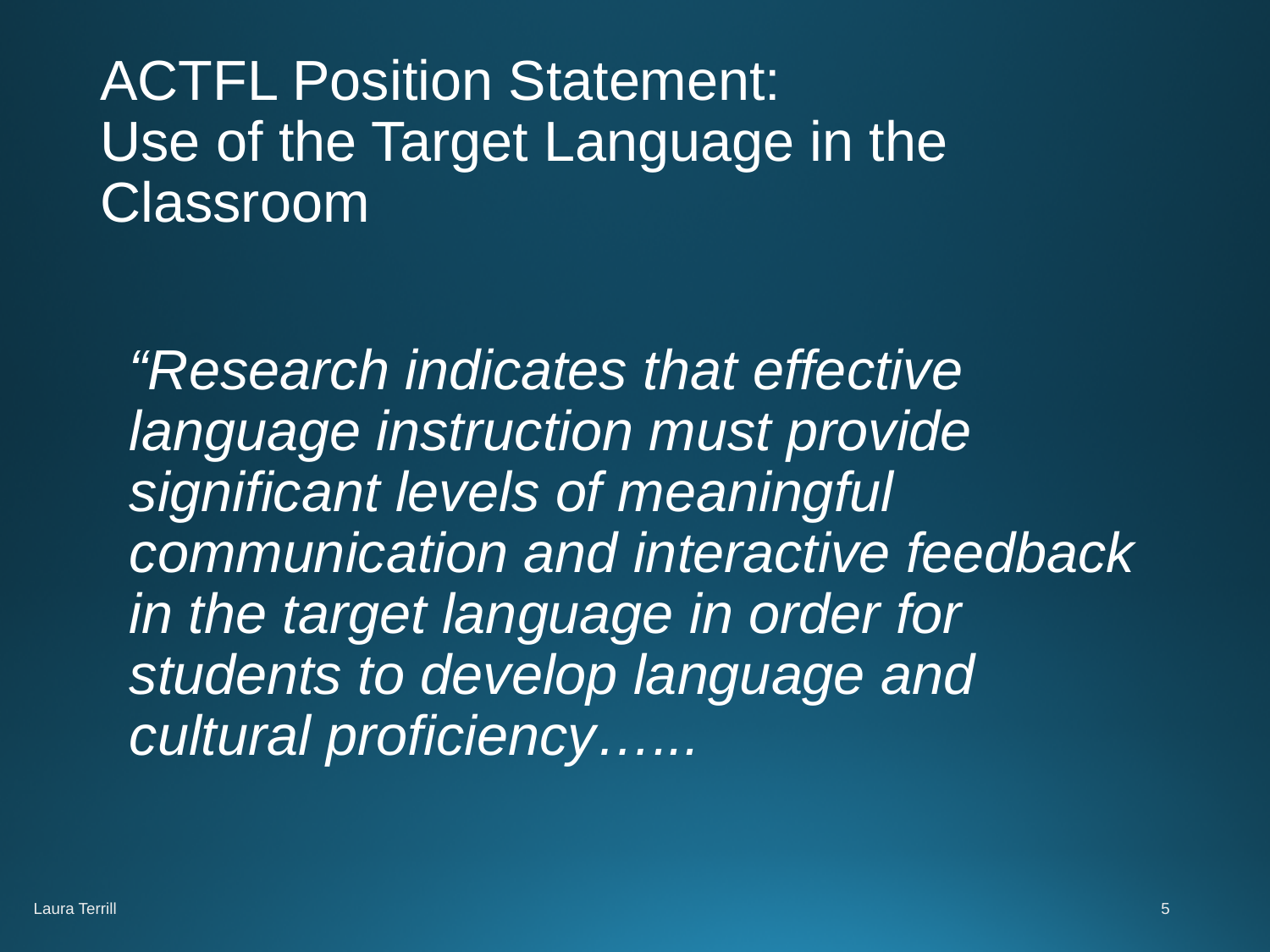

# ACTFL Position Statement: Use of the Target Language in the Classroom

“Research indicates that effective language instruction must provide significant levels of meaningful communication and interactive feedback in the target language in order for students to develop language and cultural proficiency…...
Laura Terrill
5